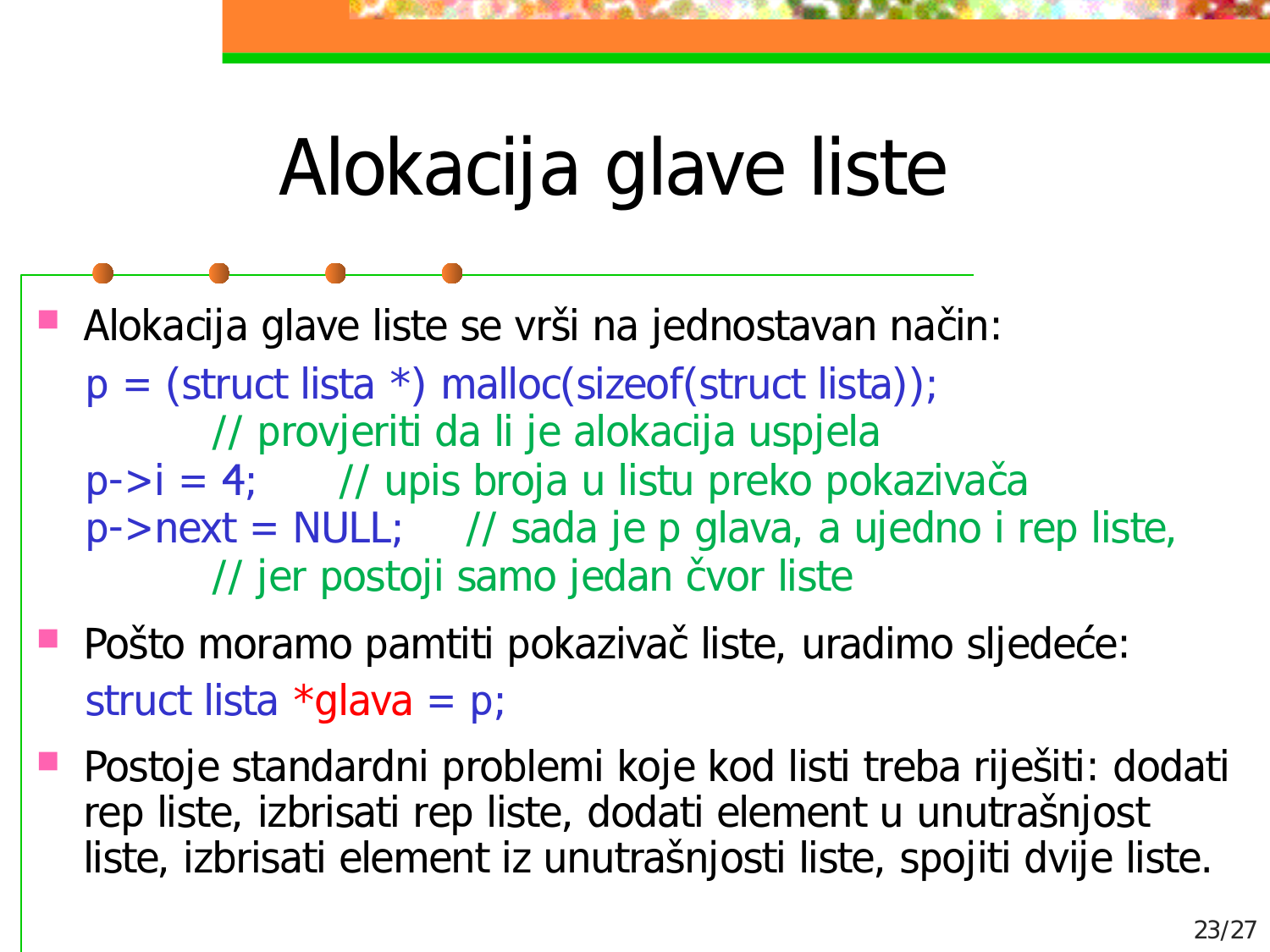

# Alokacija glave liste
Alokacija glave liste se vrši na jednostavan način:
p = (struct lista *) malloc(sizeof(struct lista));
	// provjeriti da li je alokacija uspjela
p->i = 4;	// upis broja u listu preko pokazivača
p->next = NULL;	// sada je p glava, a ujedno i rep liste,
	// jer postoji samo jedan čvor liste
Pošto moramo pamtiti pokazivač liste, uradimo sljedeće:
struct lista *glava = p;
Postoje standardni problemi koje kod listi treba riješiti: dodati rep liste, izbrisati rep liste, dodati element u unutrašnjost liste, izbrisati element iz unutrašnjosti liste, spojiti dvije liste.
23/27